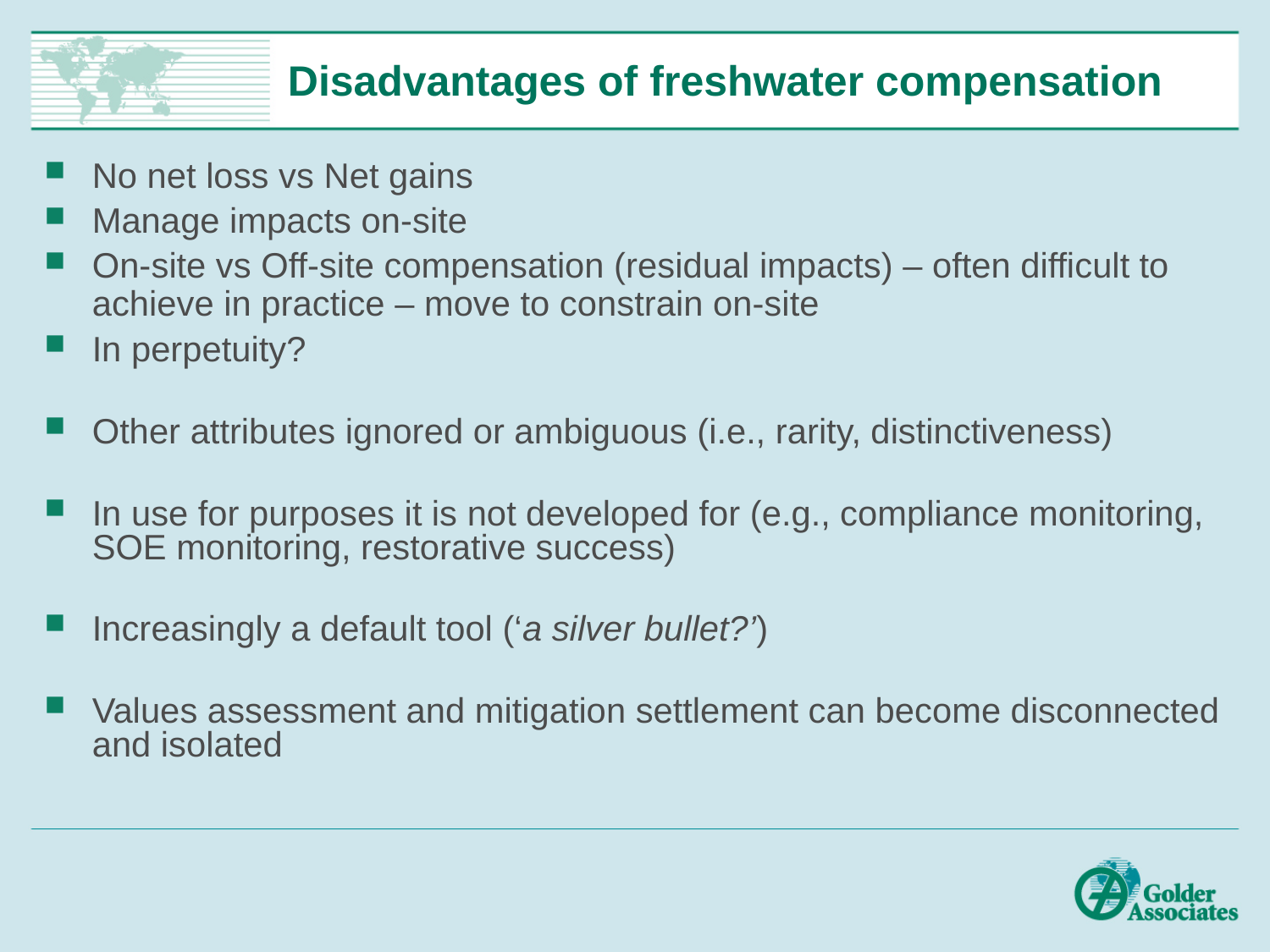

# Disadvantages of freshwater compensation
No net loss vs Net gains
Manage impacts on-site
On-site vs Off-site compensation (residual impacts) – often difficult to achieve in practice – move to constrain on-site
In perpetuity?

Other attributes ignored or ambiguous (i.e., rarity, distinctiveness)

In use for purposes it is not developed for (e.g., compliance monitoring, SOE monitoring, restorative success)

Increasingly a default tool (‘a silver bullet?’)

Values assessment and mitigation settlement can become disconnected and isolated